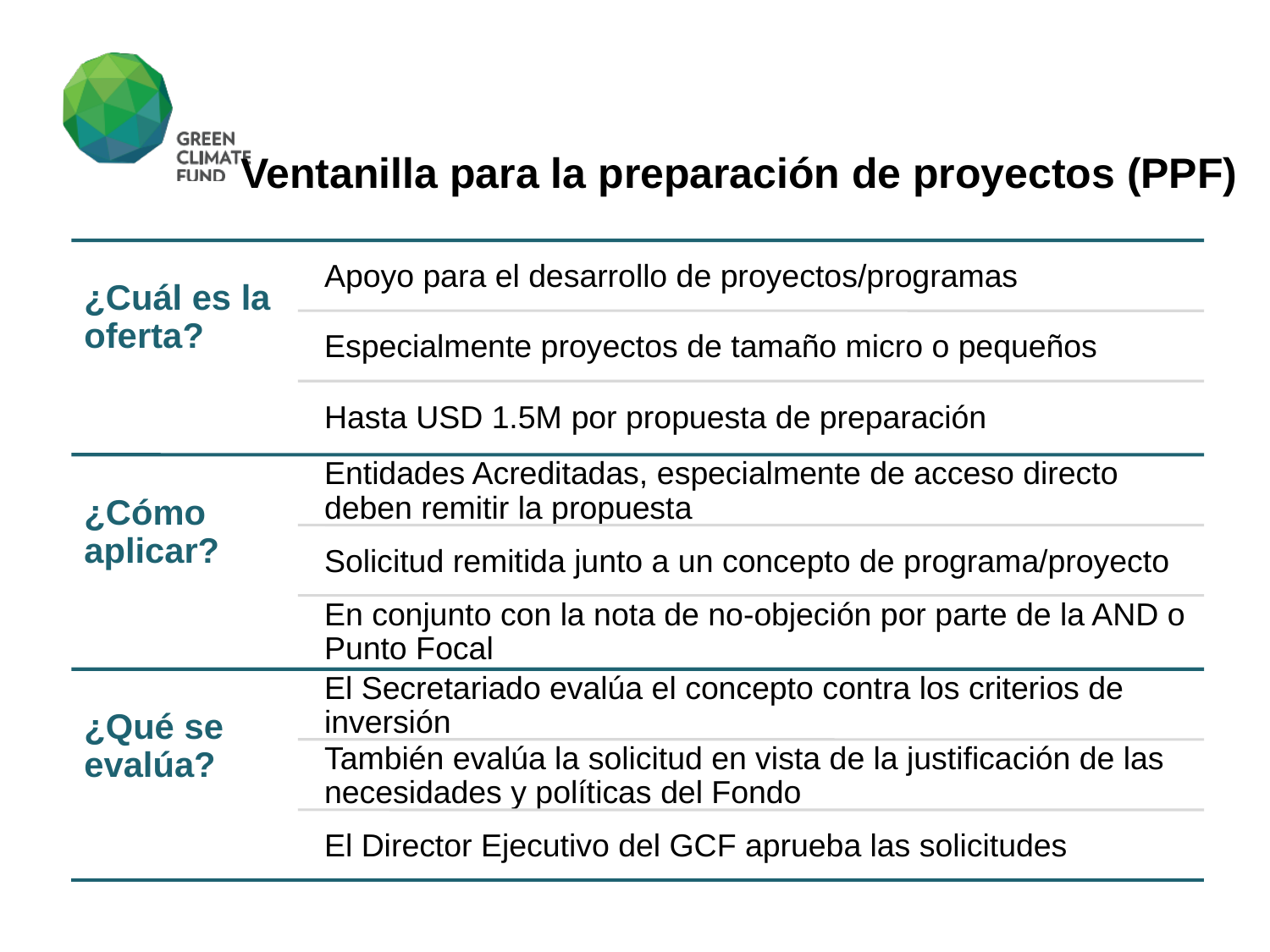

Ventanilla para la preparación de proyectos (PPF)

Apoyo para el desarrollo de proyectos/programas
¿Cuál es la oferta?

Especialmente proyectos de tamaño micro o pequeños

Hasta USD 1.5M por propuesta de preparación

Entidades Acreditadas, especialmente de acceso directo deben remitir la propuesta
¿Cómo aplicar?

Solicitud remitida junto a un concepto de programa/proyecto

En conjunto con la nota de no-objeción por parte de la AND o Punto Focal

El Secretariado evalúa el concepto contra los criterios de inversión
¿Qué se evalúa?

También evalúa la solicitud en vista de la justificación de las necesidades y políticas del Fondo

El Director Ejecutivo del GCF aprueba las solicitudes